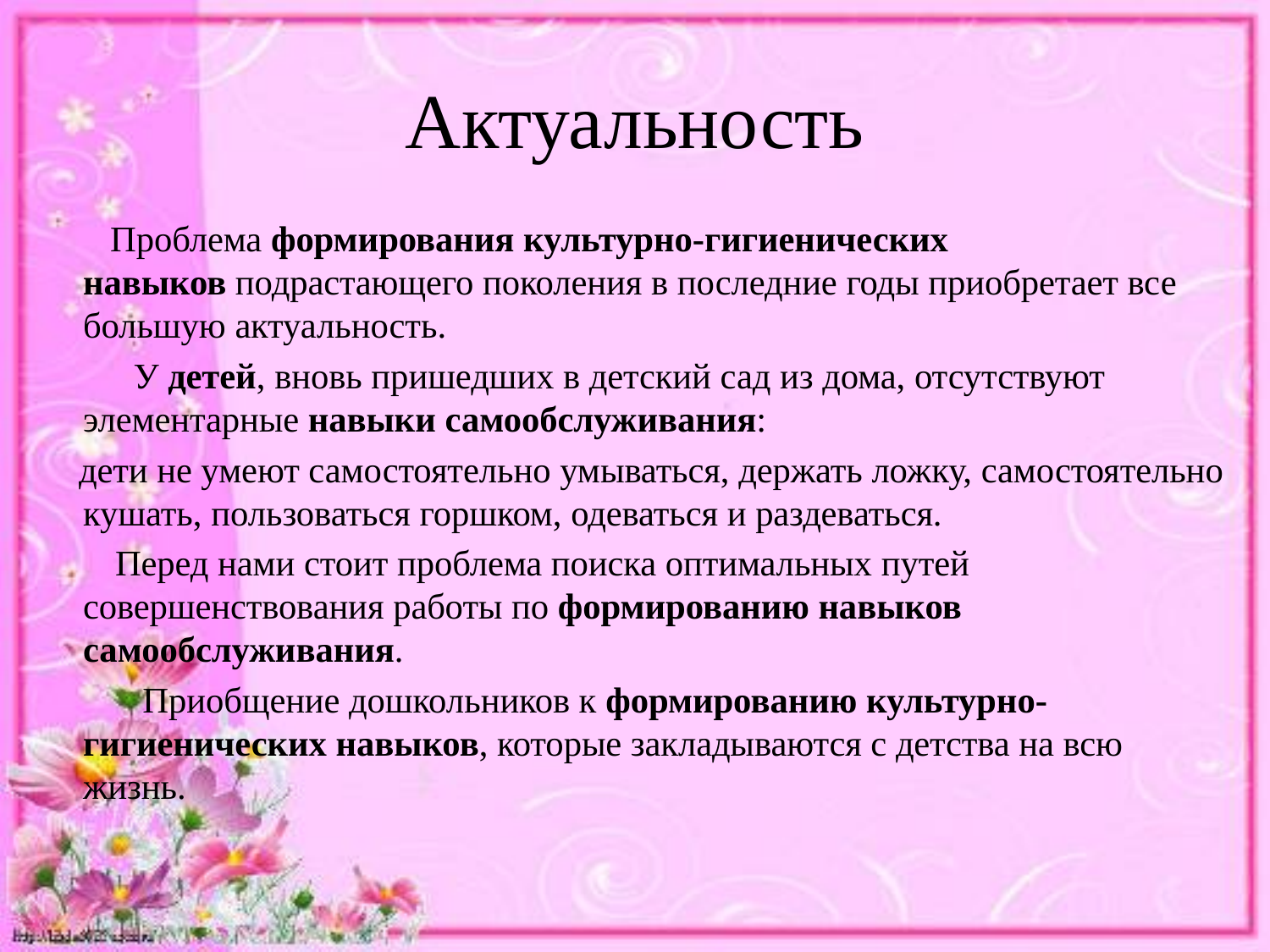

# Актуальность
        Проблема формирования культурно-гигиенических навыков подрастающего поколения в последние годы приобретает все большую актуальность.
          У детей, вновь пришедших в детский сад из дома, отсутствуют элементарные навыки самообслуживания:
    дети не умеют самостоятельно умываться, держать ложку, самостоятельно кушать, пользоваться горшком, одеваться и раздеваться.
        Перед нами стоит проблема поиска оптимальных путей совершенствования работы по формированию навыков самообслуживания.
           Приобщение дошкольников к формированию культурно-гигиенических навыков, которые закладываются с детства на всю жизнь.